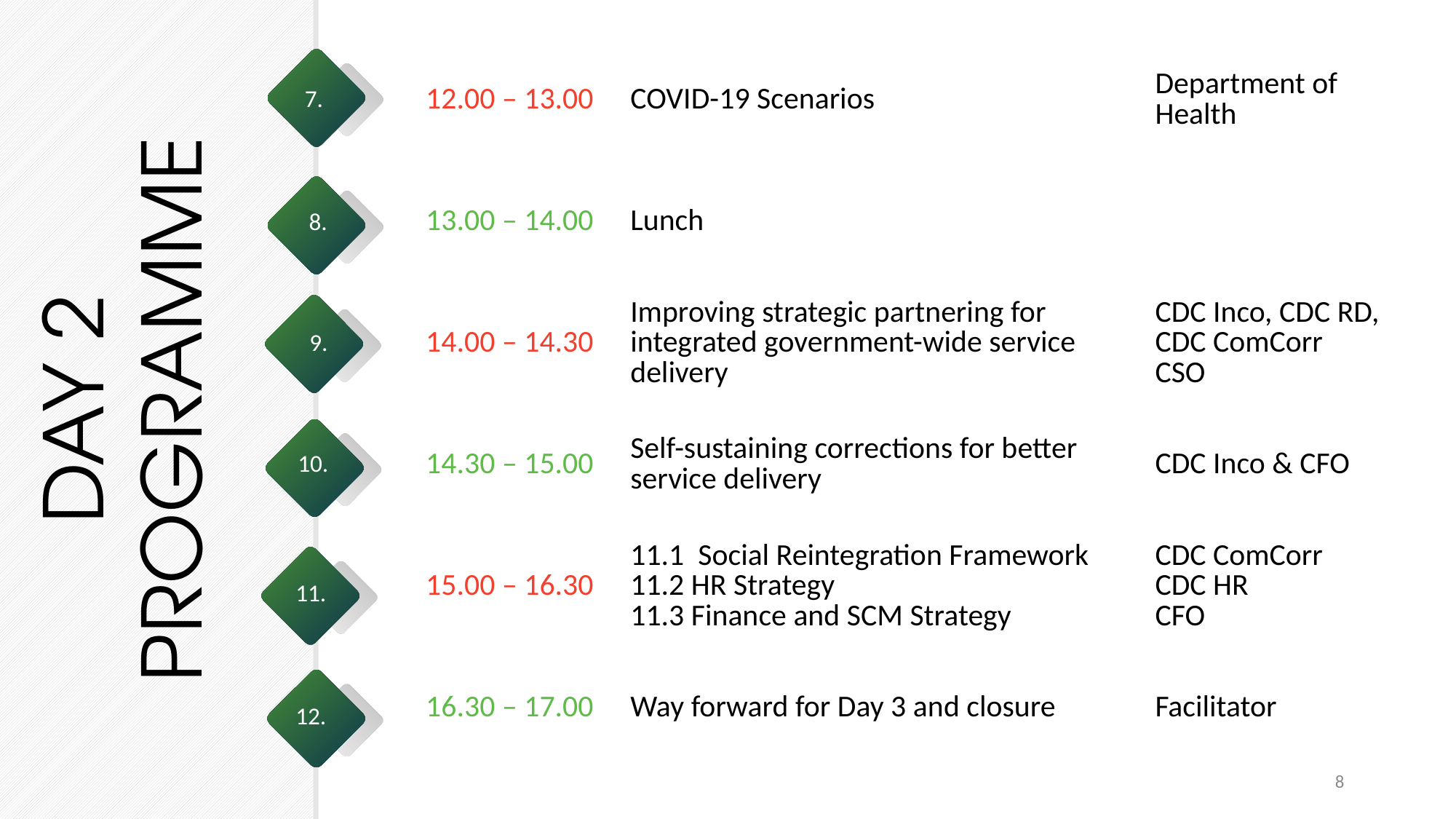

| 12.00 – 13.00 | COVID-19 Scenarios | Department of Health |
| --- | --- | --- |
| 13.00 – 14.00 | Lunch |  |
| 14.00 – 14.30 | Improving strategic partnering for integrated government-wide service delivery | CDC Inco, CDC RD, CDC ComCorr CSO |
| 14.30 – 15.00 | Self-sustaining corrections for better service delivery | CDC Inco & CFO |
| 15.00 – 16.30 | 11.1 Social Reintegration Framework 11.2 HR Strategy 11.3 Finance and SCM Strategy | CDC ComCorr CDC HR CFO |
| 16.30 – 17.00 | Way forward for Day 3 and closure | Facilitator |

7.

8.

DAY 2 PROGRAMME
9.

10.

11.

12.
8